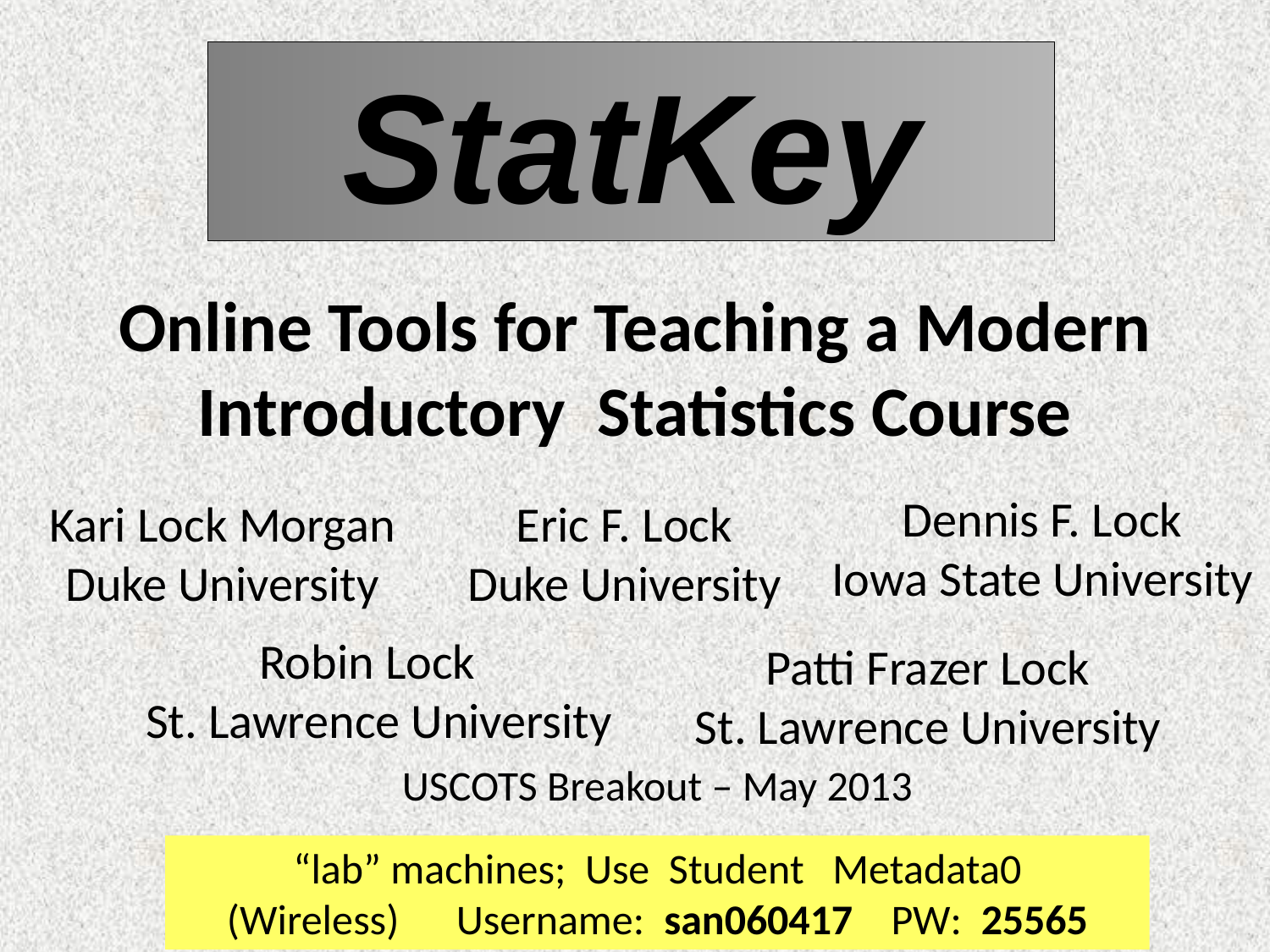

StatKey
Online Tools for Teaching a Modern Introductory  Statistics Course
Dennis F. Lock
Iowa State University
Kari Lock Morgan
Duke University
Eric F. Lock
Duke University
Robin Lock
St. Lawrence University
Patti Frazer Lock
St. Lawrence University
USCOTS Breakout – May 2013
“lab” machines;  Use  Student   Metadata0
(Wireless)      Username:  san060417    PW:  25565